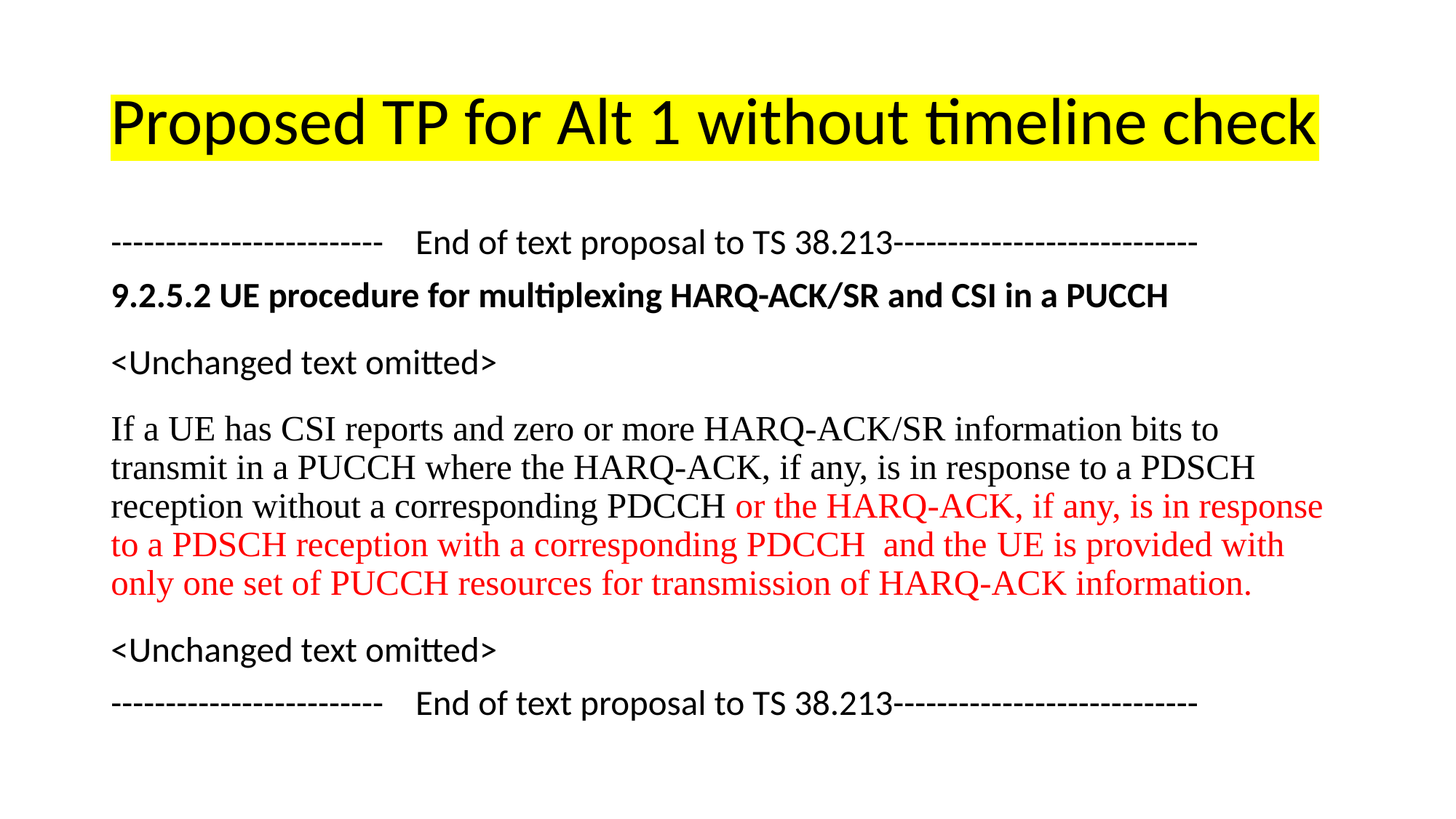

# Proposed TP for Alt 1 without timeline check
-------------------------    End of text proposal to TS 38.213----------------------------
9.2.5.2 UE procedure for multiplexing HARQ-ACK/SR and CSI in a PUCCH
<Unchanged text omitted>
If a UE has CSI reports and zero or more HARQ-ACK/SR information bits to transmit in a PUCCH where the HARQ-ACK, if any, is in response to a PDSCH reception without a corresponding PDCCH or the HARQ-ACK, if any, is in response to a PDSCH reception with a corresponding PDCCH  and the UE is provided with only one set of PUCCH resources for transmission of HARQ-ACK information.
<Unchanged text omitted>
-------------------------    End of text proposal to TS 38.213----------------------------